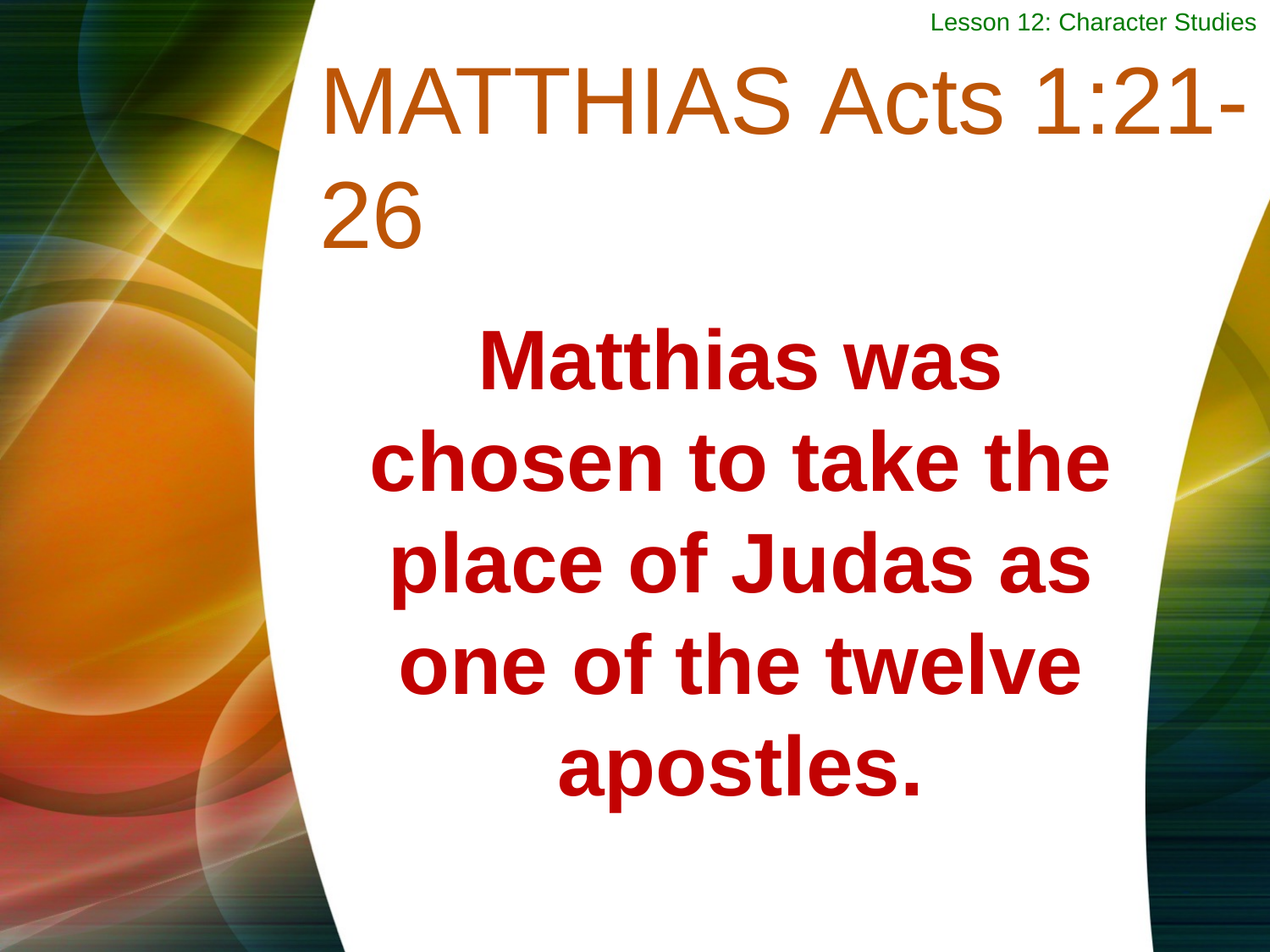

Lesson 12: Character Studies
MATTHIAS Acts 1:21-26
Matthias was chosen to take the place of Judas as one of the twelve apostles.